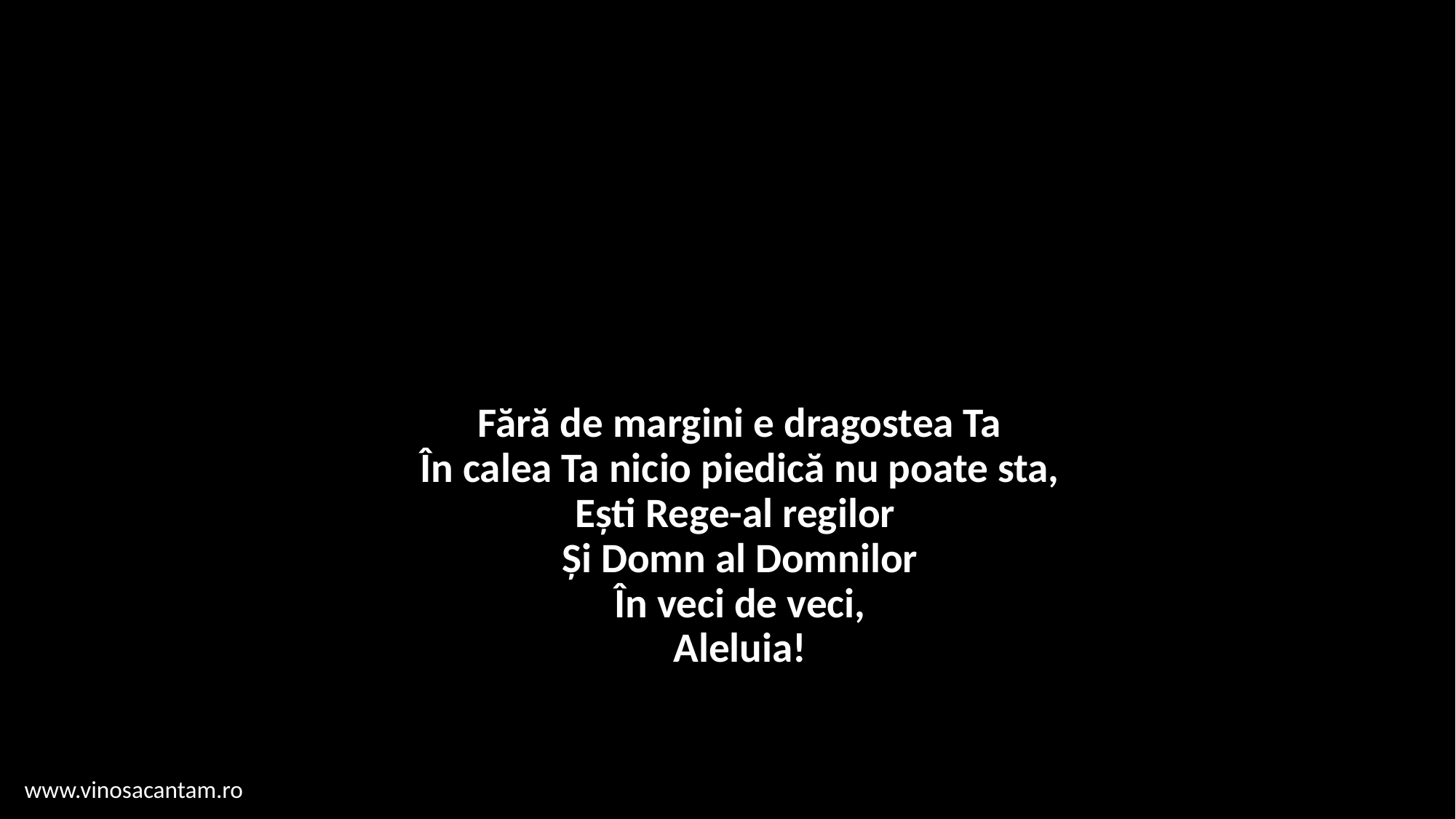

# Fără de margini e dragostea Ta În calea Ta nicio piedică nu poate sta, Ești Rege-al regilor Și Domn al Domnilor În veci de veci, Aleluia!
www.vinosacantam.ro